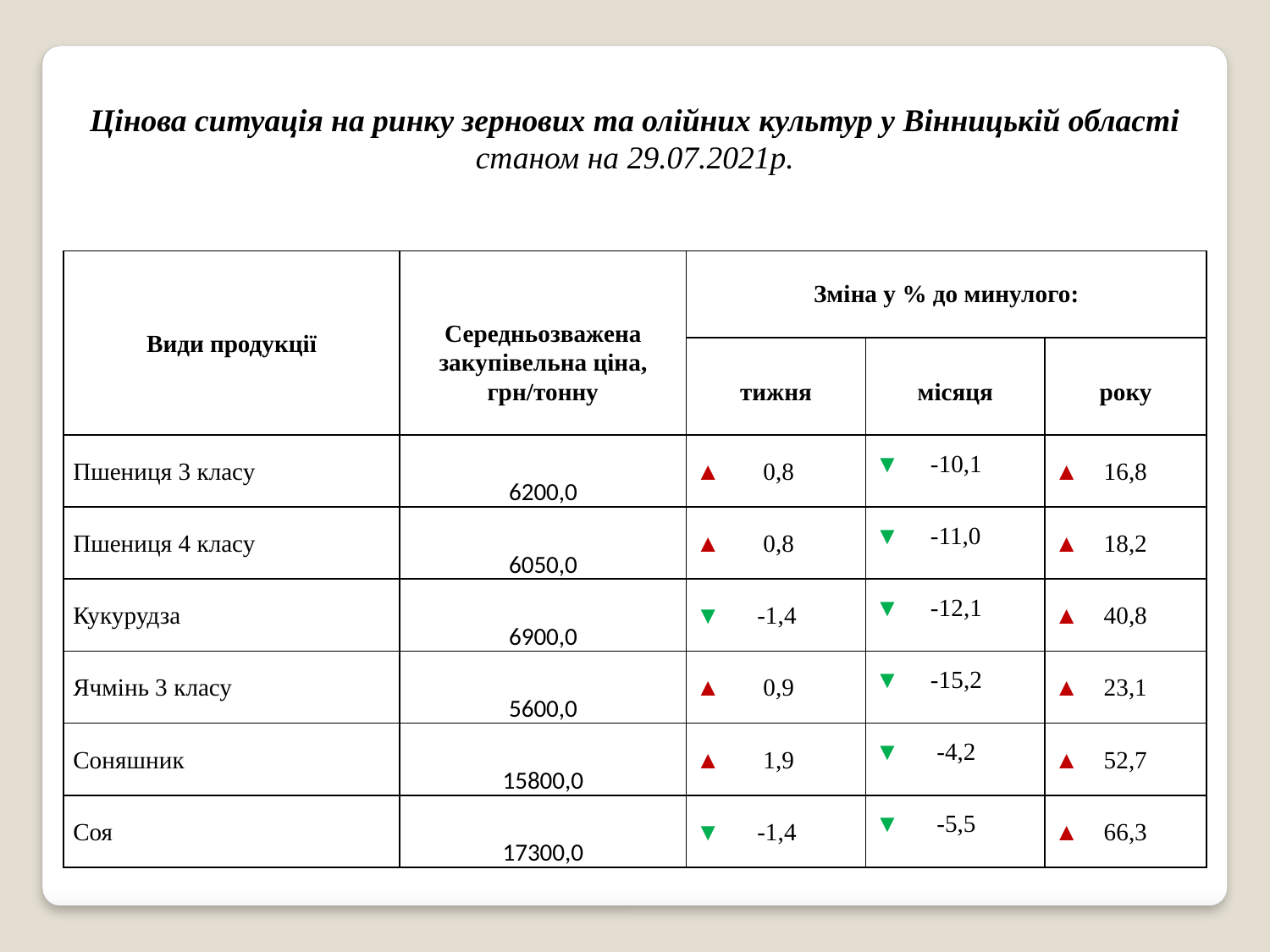

| Цінова ситуація на ринку зернових та олійних культур у Вінницькій області станом на 29.07.2021р. |  |  |  |  |
| --- | --- | --- | --- | --- |
| Види продукції | Середньозважена закупівельна ціна, грн/тонну | Зміна у % до минулого: |  |  |
|  |  | тижня | місяця | року |
| Пшениця 3 класу | 6200,0 | ▲ 0,8 | ▼ -10,1 | ▲ 16,8 |
| Пшениця 4 класу | 6050,0 | ▲ 0,8 | ▼ -11,0 | ▲ 18,2 |
| Кукурудза | 6900,0 | ▼ -1,4 | ▼ -12,1 | ▲ 40,8 |
| Ячмінь 3 класу | 5600,0 | ▲ 0,9 | ▼ -15,2 | ▲ 23,1 |
| Соняшник | 15800,0 | ▲ 1,9 | ▼ -4,2 | ▲ 52,7 |
| Соя | 17300,0 | ▼ -1,4 | ▼ -5,5 | ▲ 66,3 |